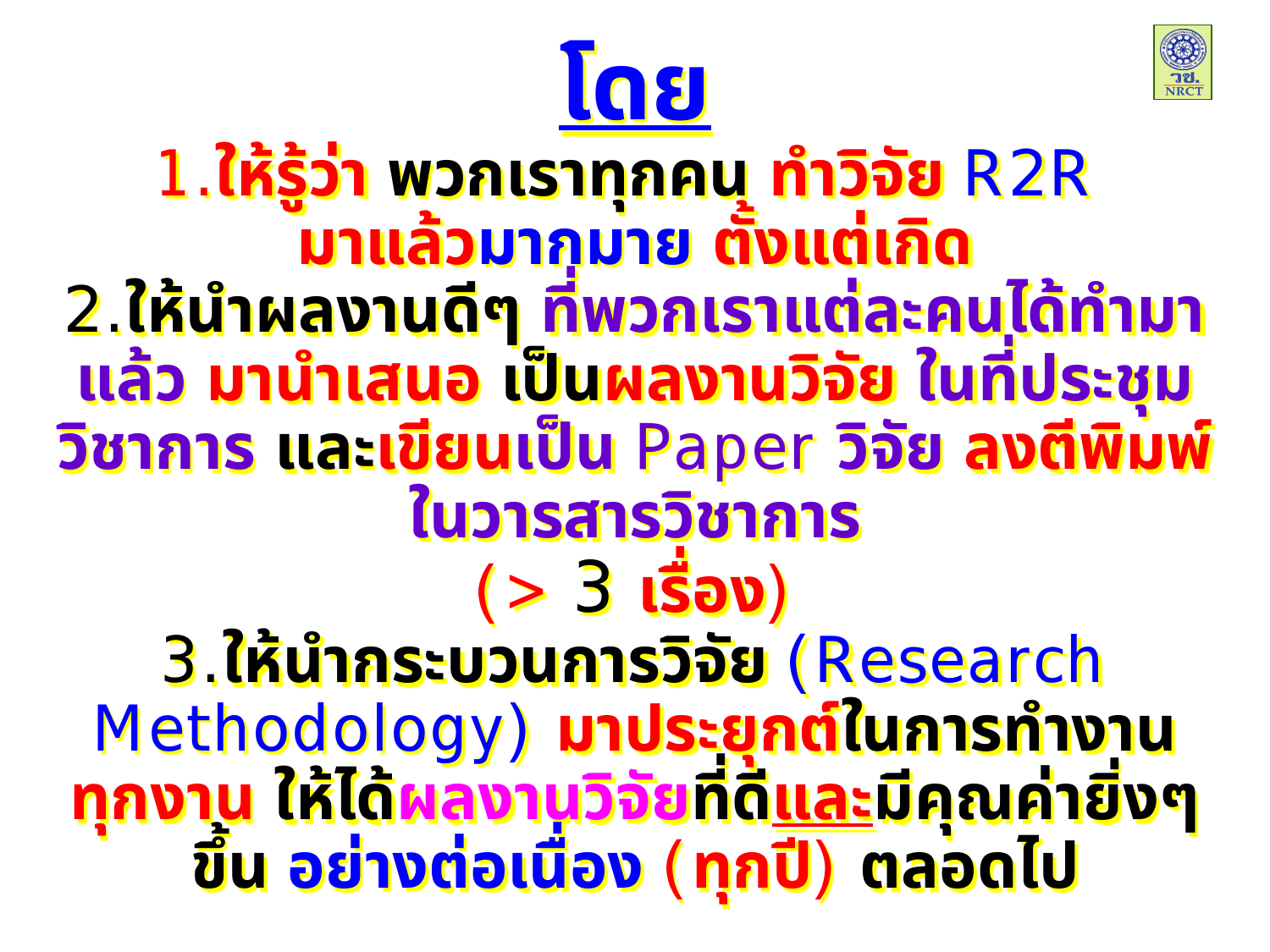

โดย
1.ให้รู้ว่า พวกเราทุกคน ทำวิจัย R2R
มาแล้วมากมาย ตั้งแต่เกิด
2.ให้นำผลงานดีๆ ที่พวกเราแต่ละคนได้ทำมาแล้ว มานำเสนอ เป็นผลงานวิจัย ในที่ประชุมวิชาการ และเขียนเป็น Paper วิจัย ลงตีพิมพ์ในวารสารวิชาการ
(> 3 เรื่อง)
3.ให้นำกระบวนการวิจัย (Research Methodology) มาประยุกต์ในการทำงานทุกงาน ให้ได้ผลงานวิจัยที่ดีและมีคุณค่ายิ่งๆขึ้น อย่างต่อเนื่อง (ทุกปี) ตลอดไป